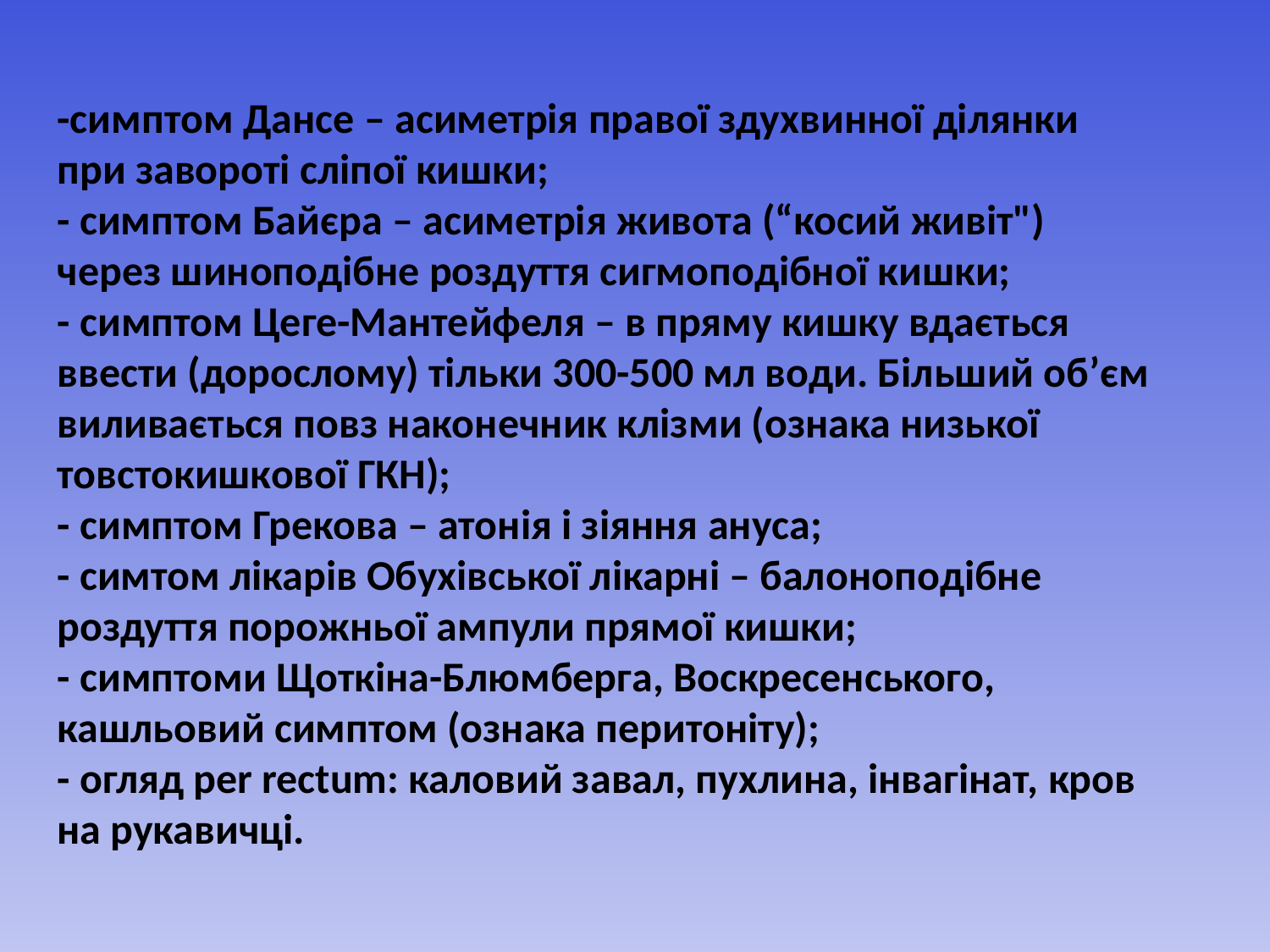

-симптом Дансе – асиметрія правої здухвинної ділянки при завороті сліпої кишки;
- симптом Байєра – асиметрія живота (“косий живіт") через шиноподібне роздуття сигмоподібної кишки;
- симптом Цеге-Мантейфеля – в пряму кишку вдається ввести (дорослому) тільки 300-500 мл води. Більший об’єм виливається повз наконечник клізми (ознака низької товстокишкової ГКН);
- симптом Грекова – атонія і зіяння ануса;
- симтом лікарів Обухівської лікарні – балоноподібне роздуття порожньої ампули прямої кишки;
- симптоми Щоткіна-Блюмберга, Воскресенського, кашльовий симптом (ознака перитоніту);
- огляд per rectum: каловий завал, пухлина, інвагінат, кров на рукавичці.